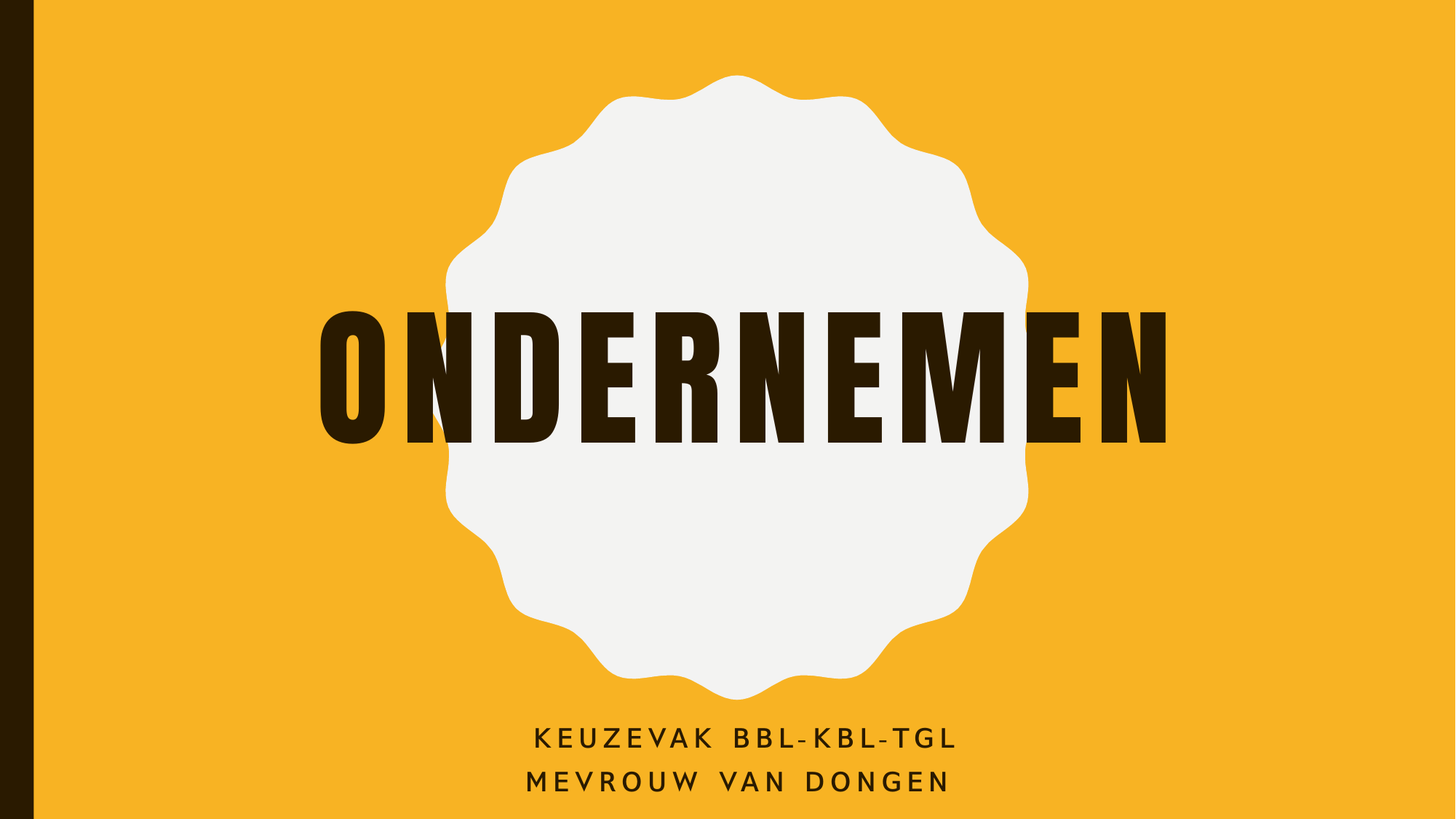

# Ondernemen
Keuzevak bbl-kbl-tgl
Mevrouw van Dongen